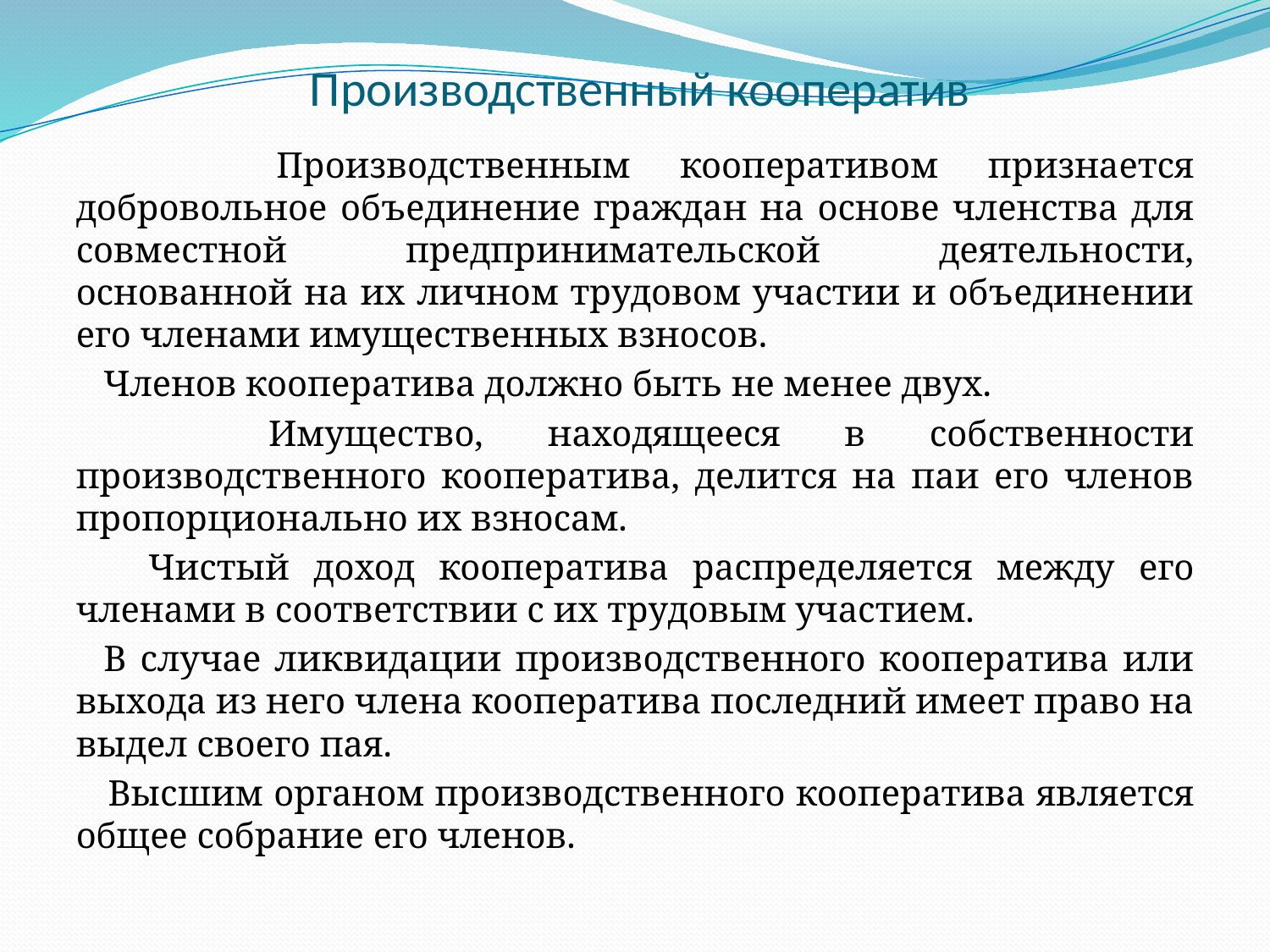

# Производственный кооператив
    Производственным кооперативом признается добровольное объединение граждан на основе членства для совместной предпринимательской деятельности, основанной на их личном трудовом участии и объединении его членами имущественных взносов.
   Членов кооператива должно быть не менее двух.
   Имущество, находящееся в собственности производственного кооператива, делится на паи его членов пропорционально их взносам.
   Чистый доход кооператива распределяется между его членами в соответствии с их трудовым участием.
  В случае ликвидации производственного кооператива или выхода из него члена кооператива последний имеет право на выдел своего пая.
   Высшим органом производственного кооператива является общее собрание его членов.